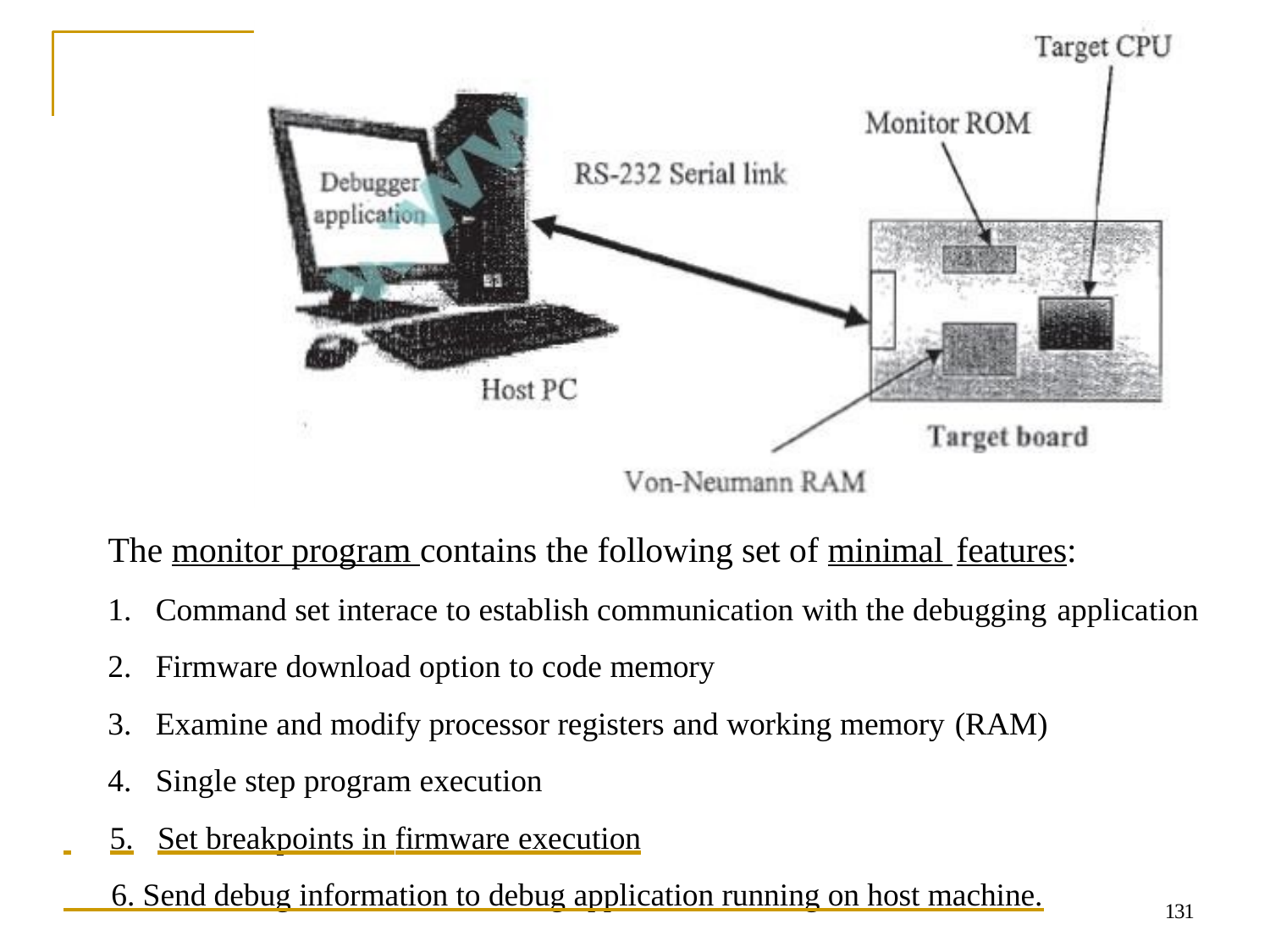

The monitor program contains the following set of minimal features:
Command set interace to establish communication with the debugging application
Firmware download option to code memory
Examine and modify processor registers and working memory (RAM)
Single step program execution
 	5.	Set breakpoints in firmware execution
      6. Send debug information to debug application running on host machine.
131